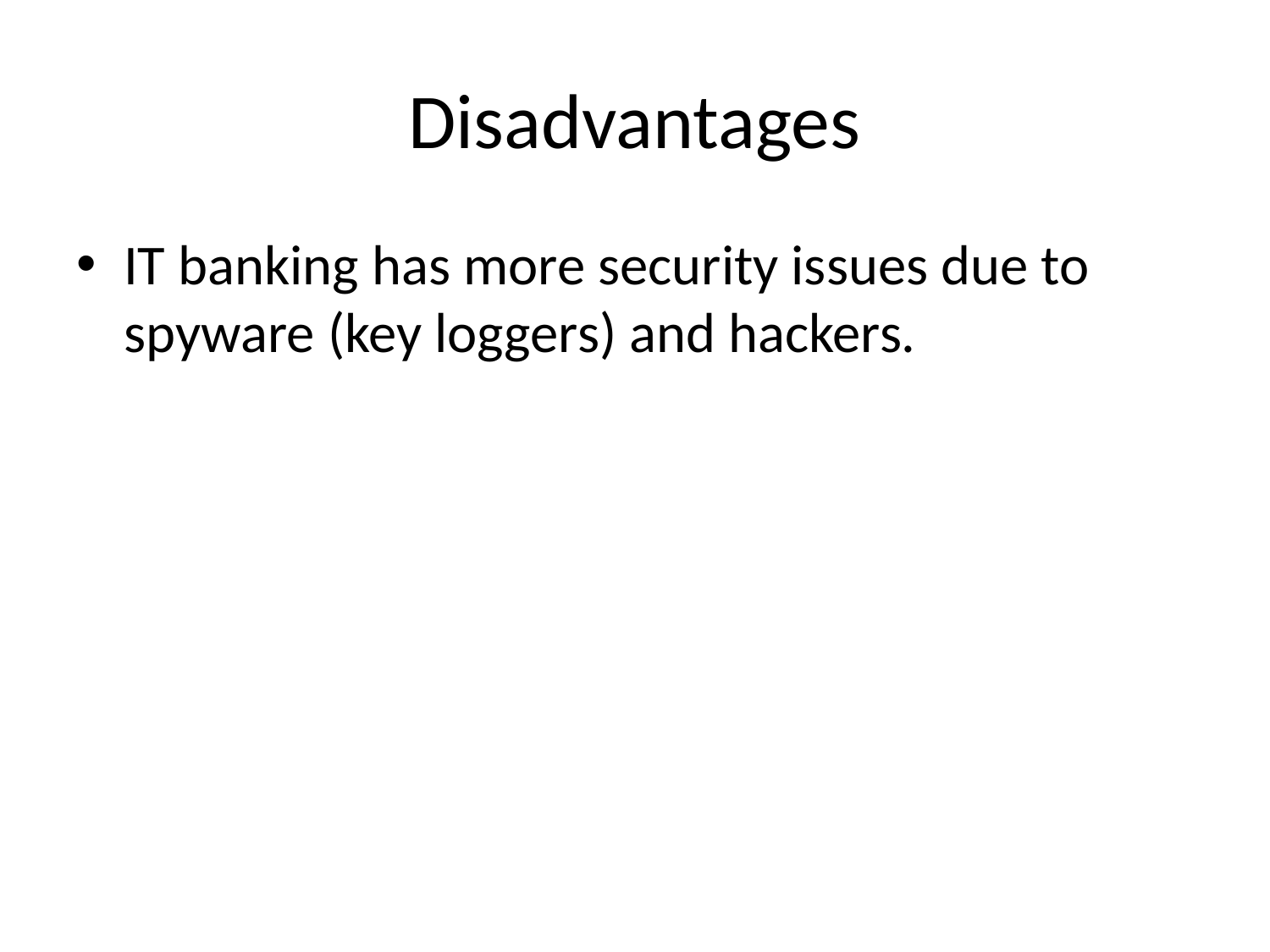

# Disadvantages
IT banking has more security issues due to spyware (key loggers) and hackers.